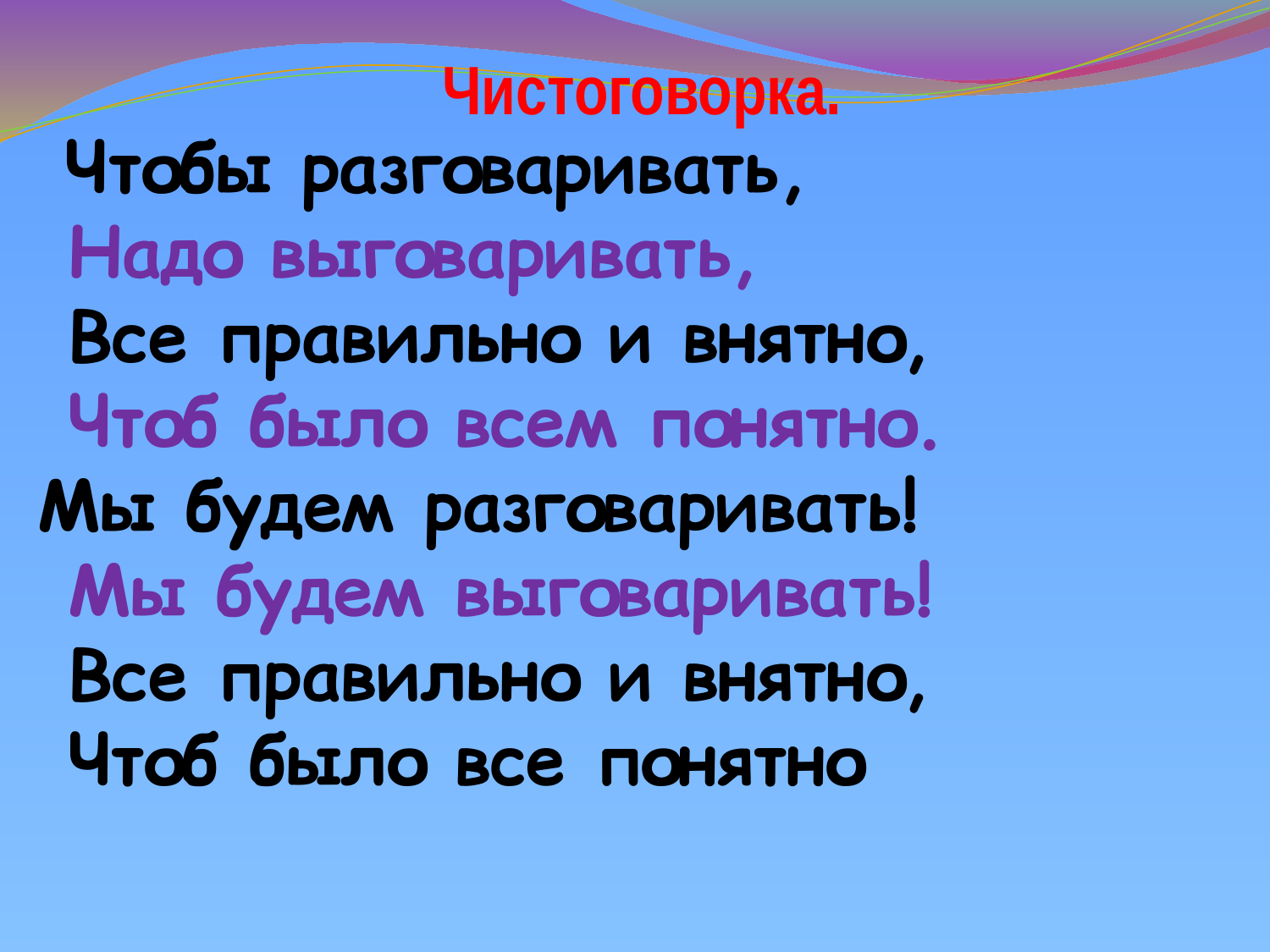

# Чистоговорка.
 Чтобы разговаривать,
 Надо выговаривать,
 Все правильно и внятно,
 Чтоб было всем понятно.
Мы будем разговаривать!
 Мы будем выговаривать!
 Все правильно и внятно,
 Чтоб было все понятно